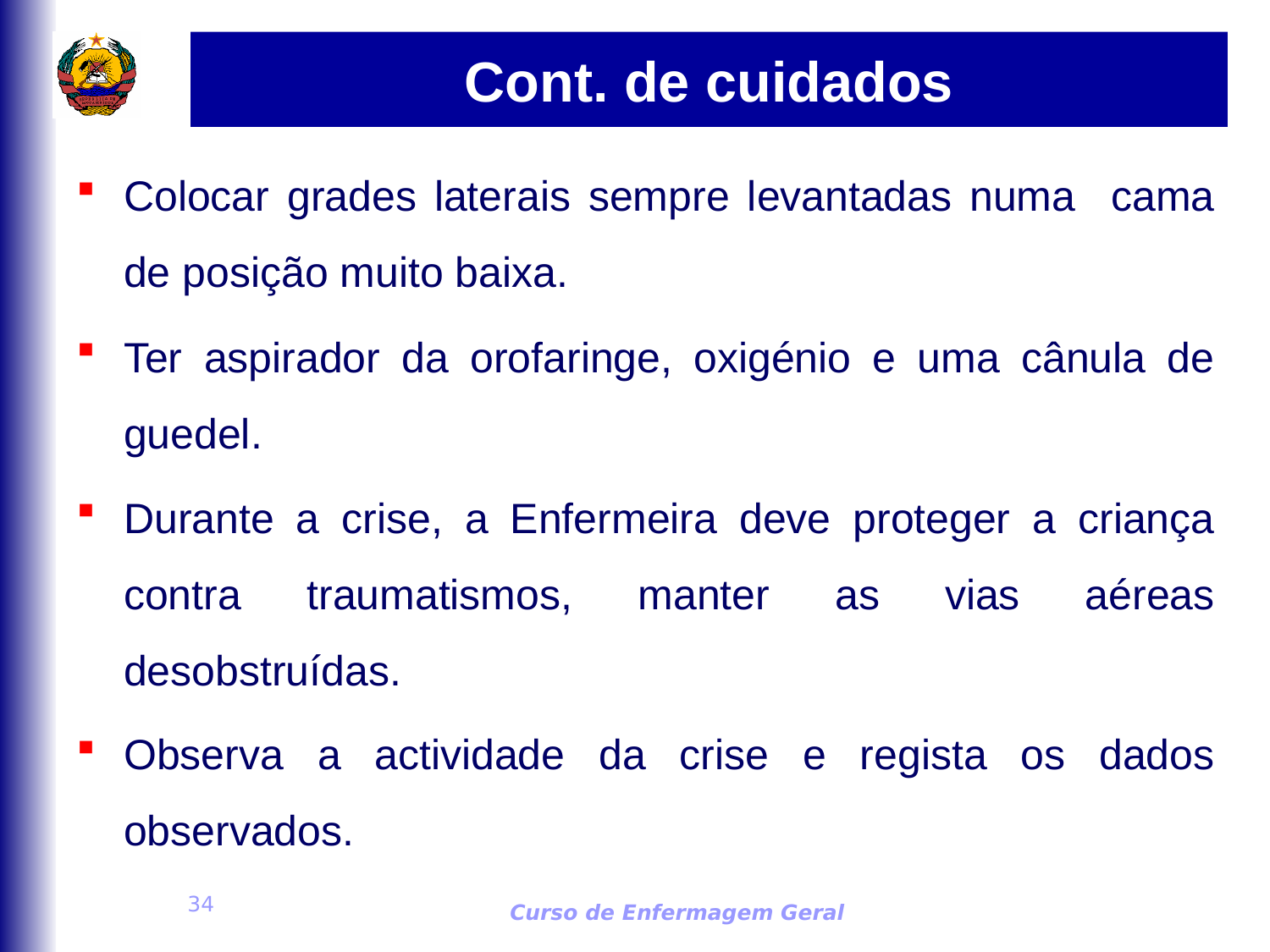

# Cont. de cuidados
Colocar grades laterais sempre levantadas numa  cama de posição muito baixa.
Ter aspirador da orofaringe, oxigénio e uma cânula de guedel.
Durante a crise, a Enfermeira deve proteger a criança contra traumatismos, manter as vias aéreas desobstruídas.
Observa a actividade da crise e regista os dados observados.
34
Curso de Enfermagem Geral